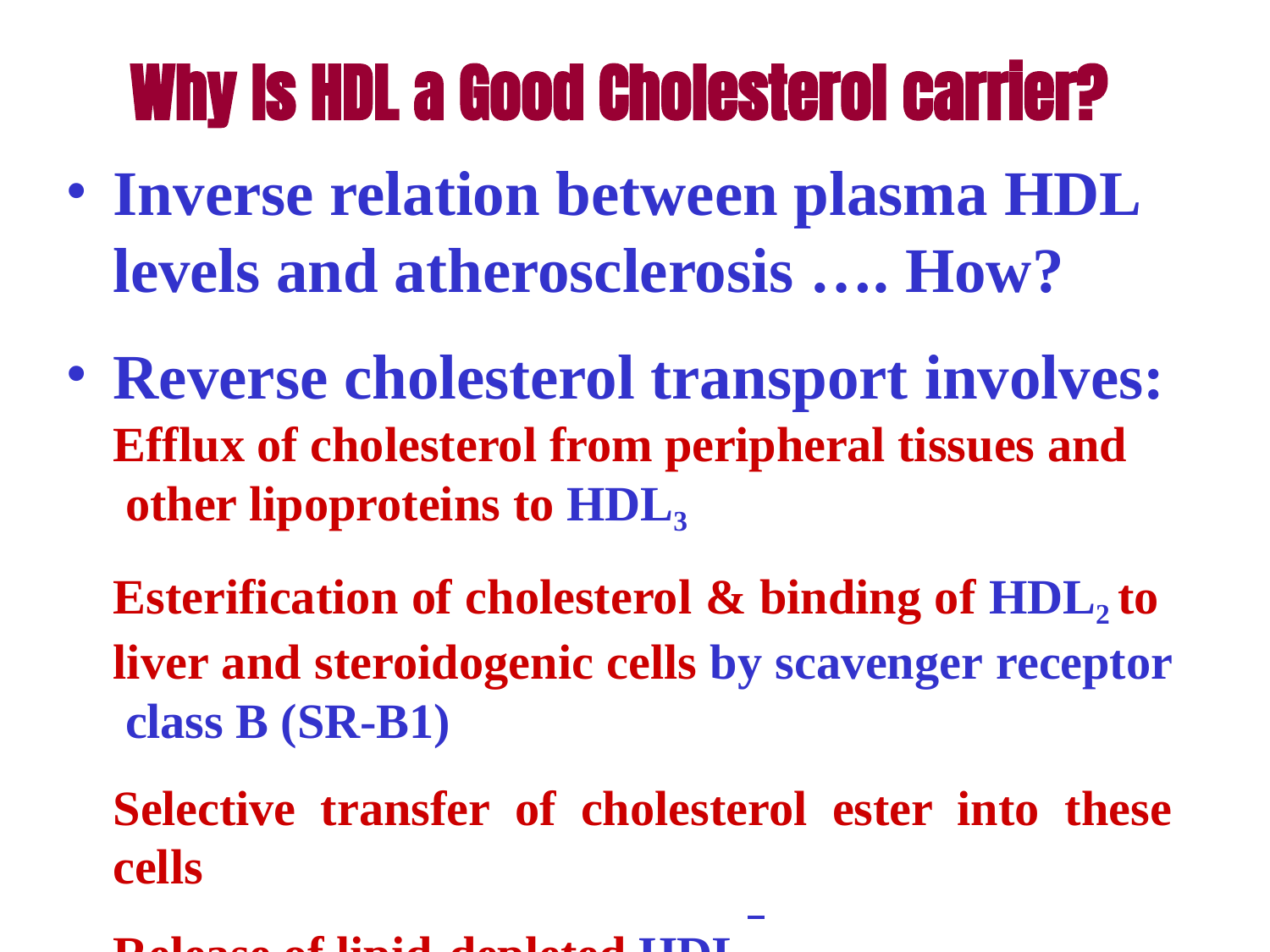

# Why Is HDL a Good Cholesterol carrier?
Inverse relation between plasma HDL
levels and atherosclerosis …. How?
Reverse cholesterol transport involves:
Efflux of cholesterol from peripheral tissues and  other lipoproteins to HDL3
Esterification of cholesterol & binding of HDL2 to  liver and steroidogenic cells by scavenger receptor  class B (SR-B1)
Selective transfer of cholesterol ester into these cells
Release of lipid-depleted HDL3